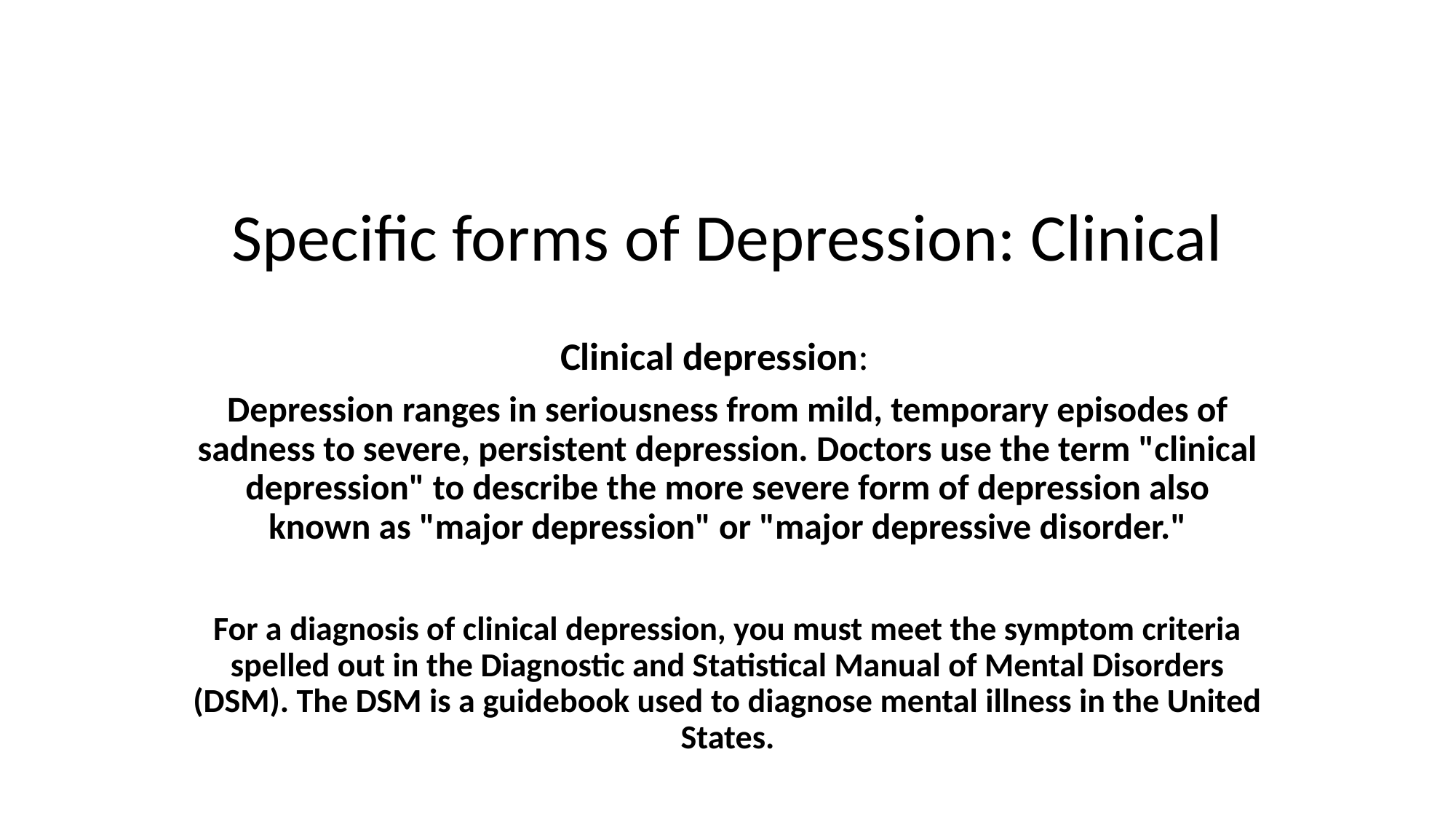

# Specific forms of Depression: Clinical
Clinical depression:
Depression ranges in seriousness from mild, temporary episodes of sadness to severe, persistent depression. Doctors use the term "clinical depression" to describe the more severe form of depression also known as "major depression" or "major depressive disorder."

For a diagnosis of clinical depression, you must meet the symptom criteria spelled out in the Diagnostic and Statistical Manual of Mental Disorders (DSM). The DSM is a guidebook used to diagnose mental illness in the United States.